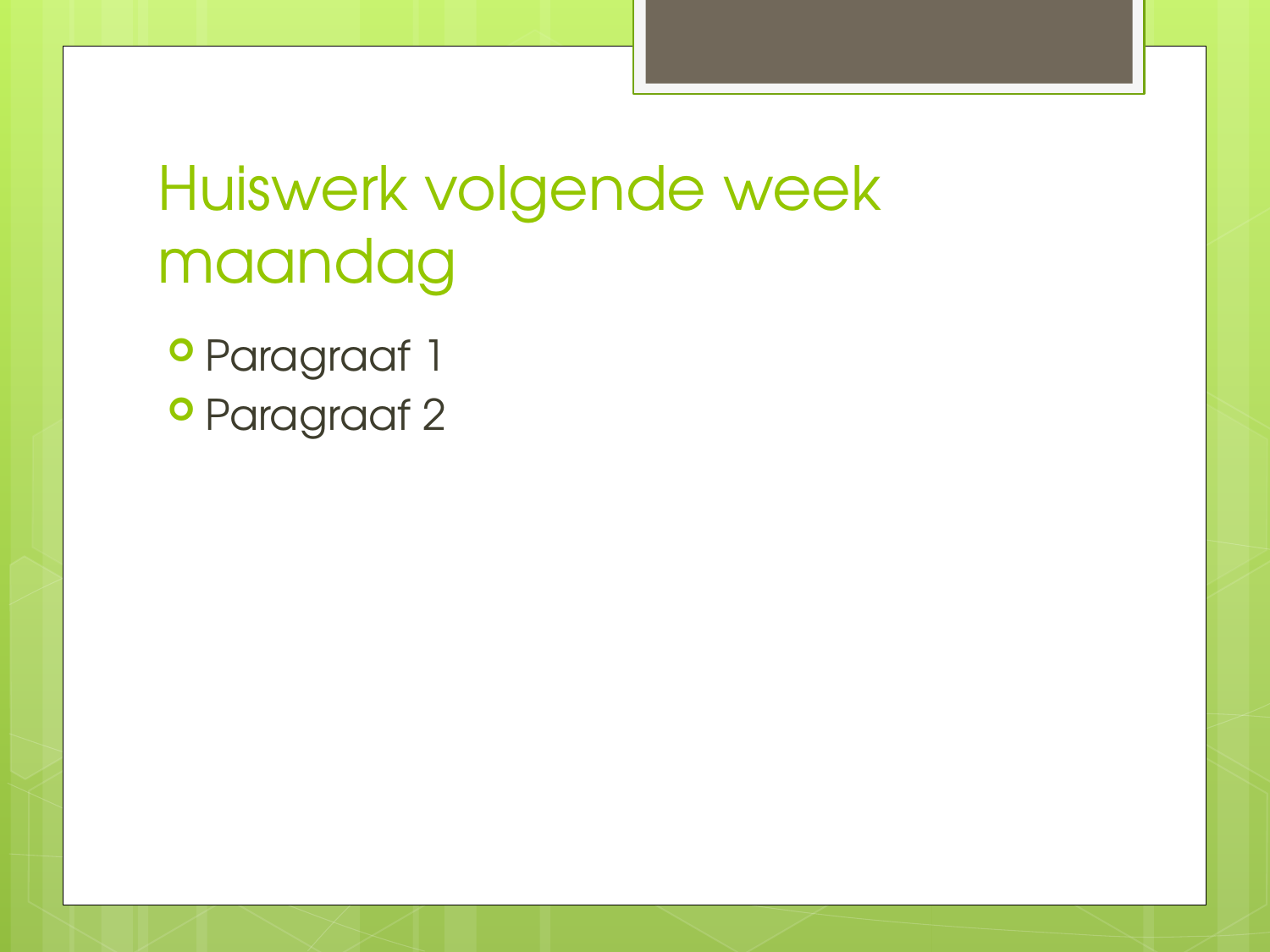

# Huiswerk volgende week maandag
Paragraaf 1
Paragraaf 2